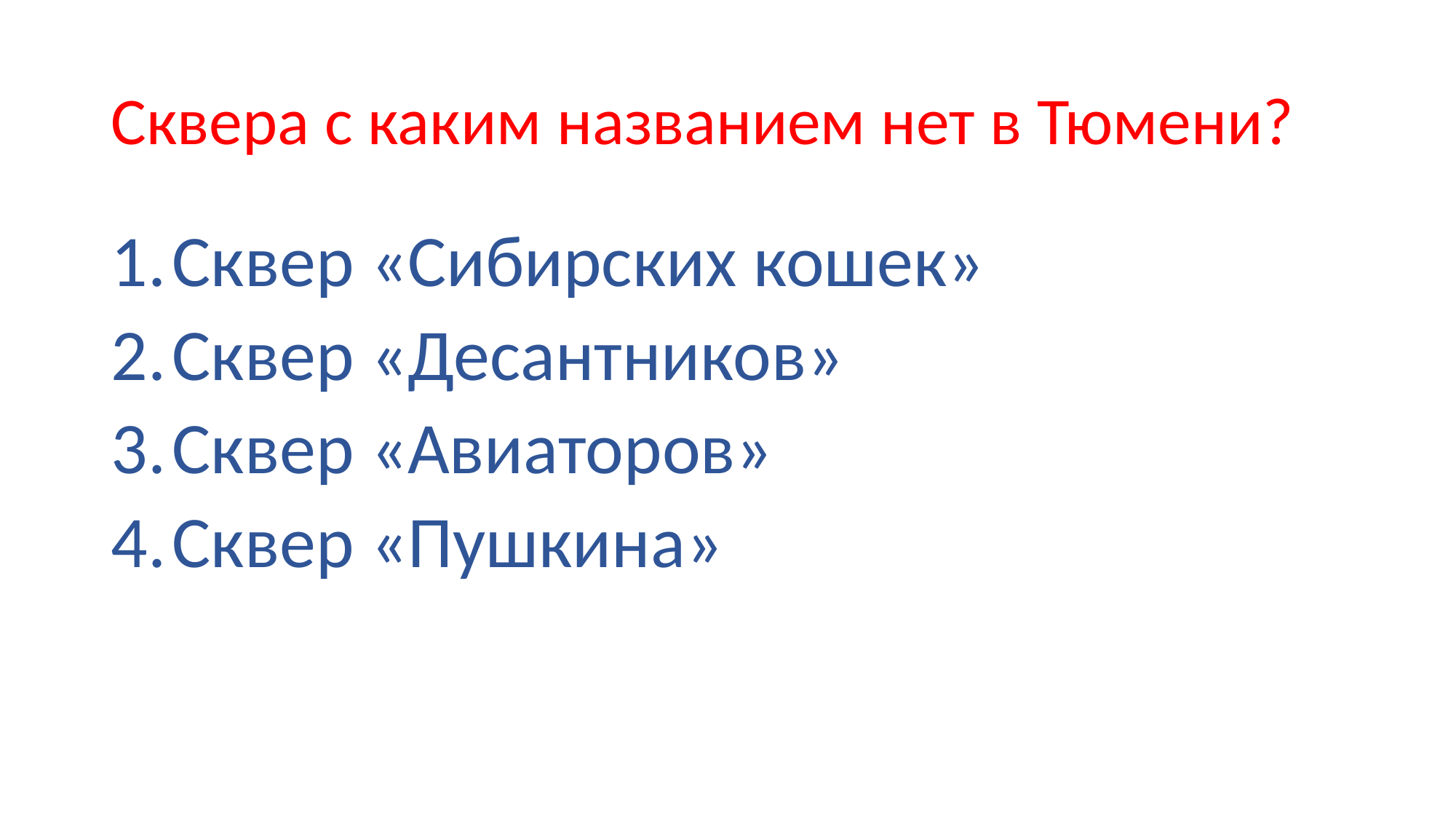

# Сквера с каким названием нет в Тюмени?
Сквер «Сибирских кошек»
Сквер «Десантников»
Сквер «Авиаторов»
Сквер «Пушкина»